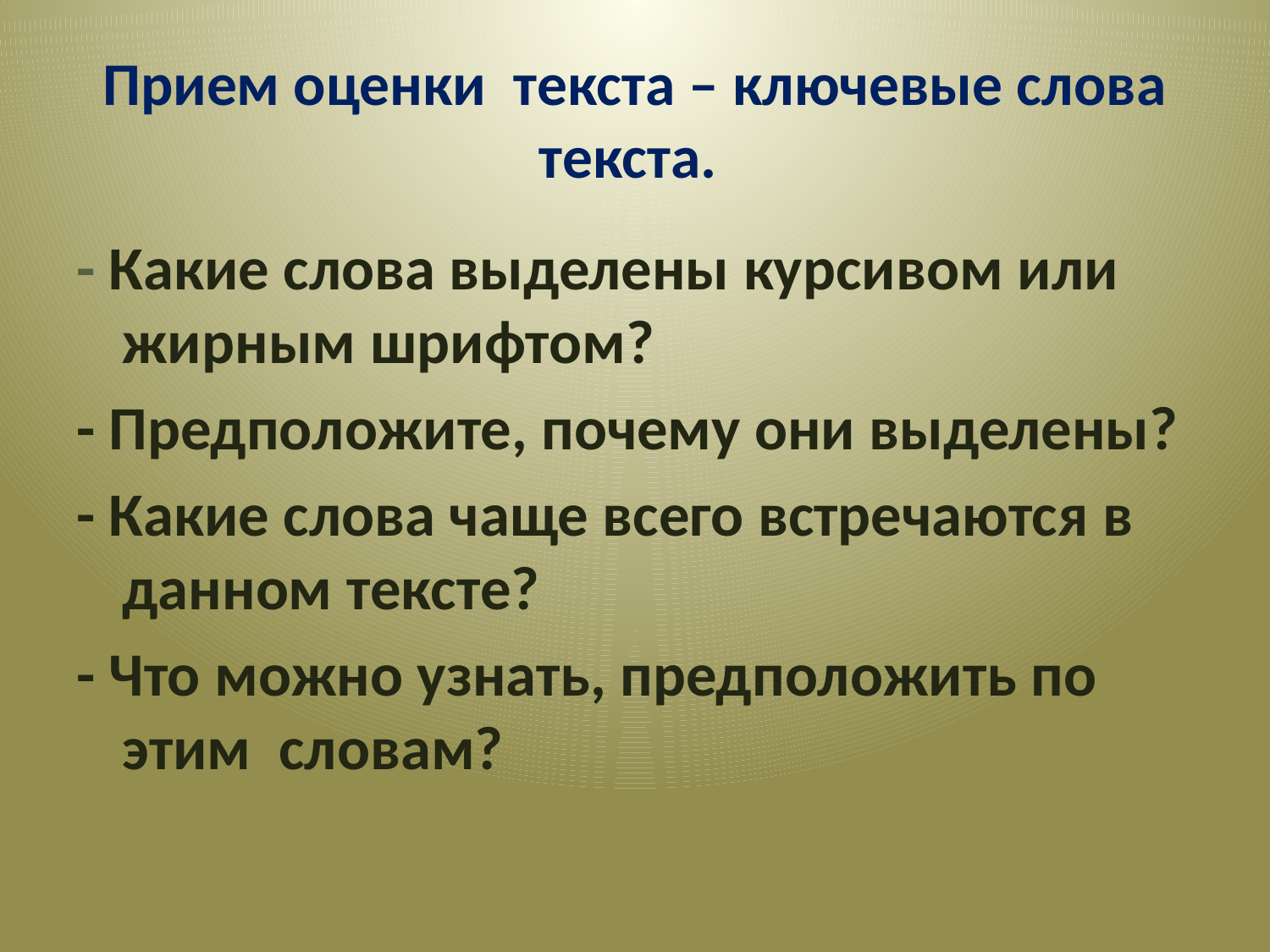

# Прием оценки  текста – ключевые слова текста.
- Какие слова выделены курсивом или жирным шрифтом?
- Предположите, почему они выделены?
- Какие слова чаще всего встречаются в данном тексте?
- Что можно узнать, предположить по этим  словам?